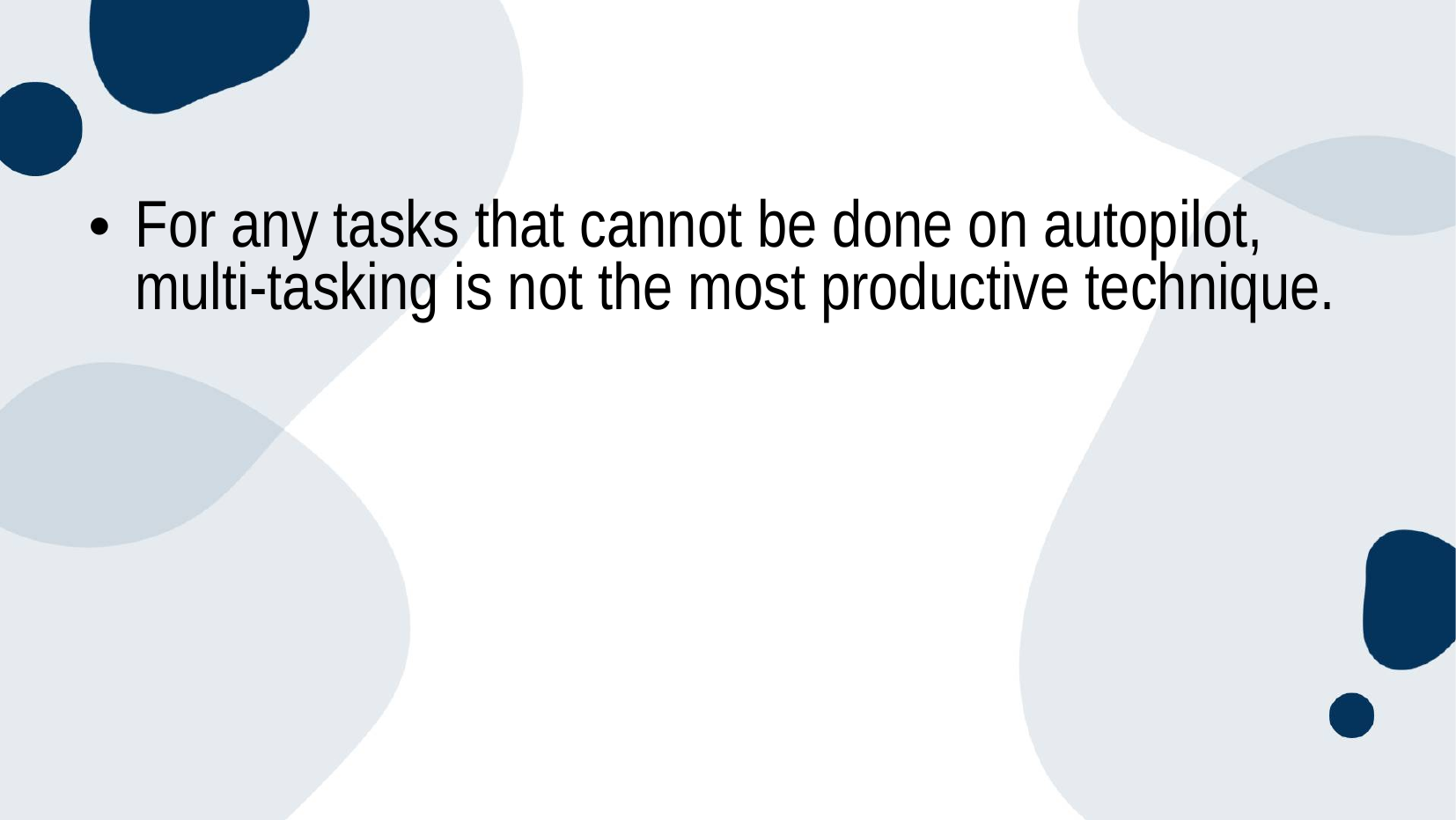

For any tasks that cannot be done on autopilot, multi-tasking is not the most productive technique.